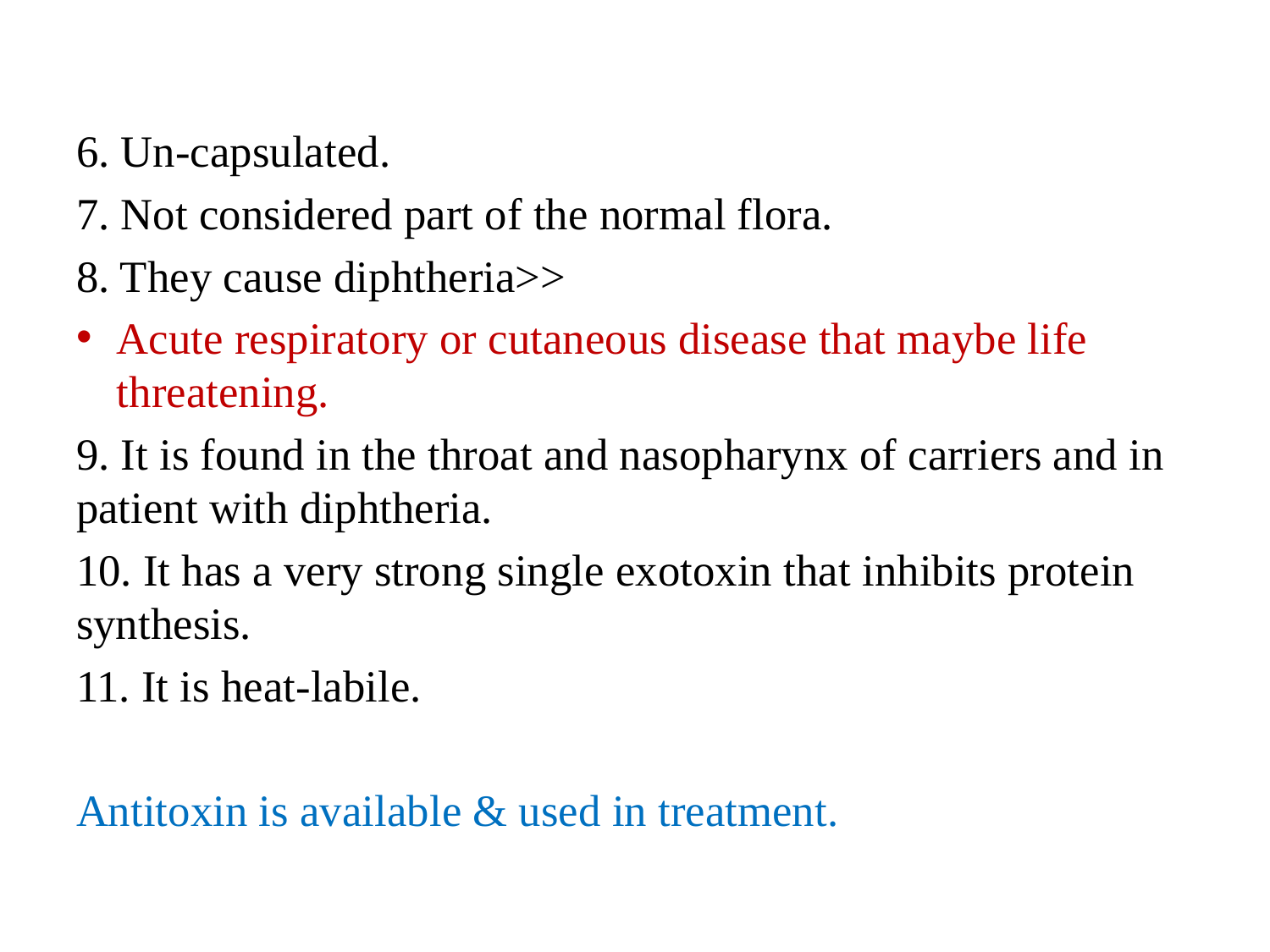

#
6. Un-capsulated.
7. Not considered part of the normal flora.
8. They cause diphtheria>>
Acute respiratory or cutaneous disease that maybe life threatening.
9. It is found in the throat and nasopharynx of carriers and in patient with diphtheria.
10. It has a very strong single exotoxin that inhibits protein synthesis.
11. It is heat-labile.

Antitoxin is available & used in treatment.